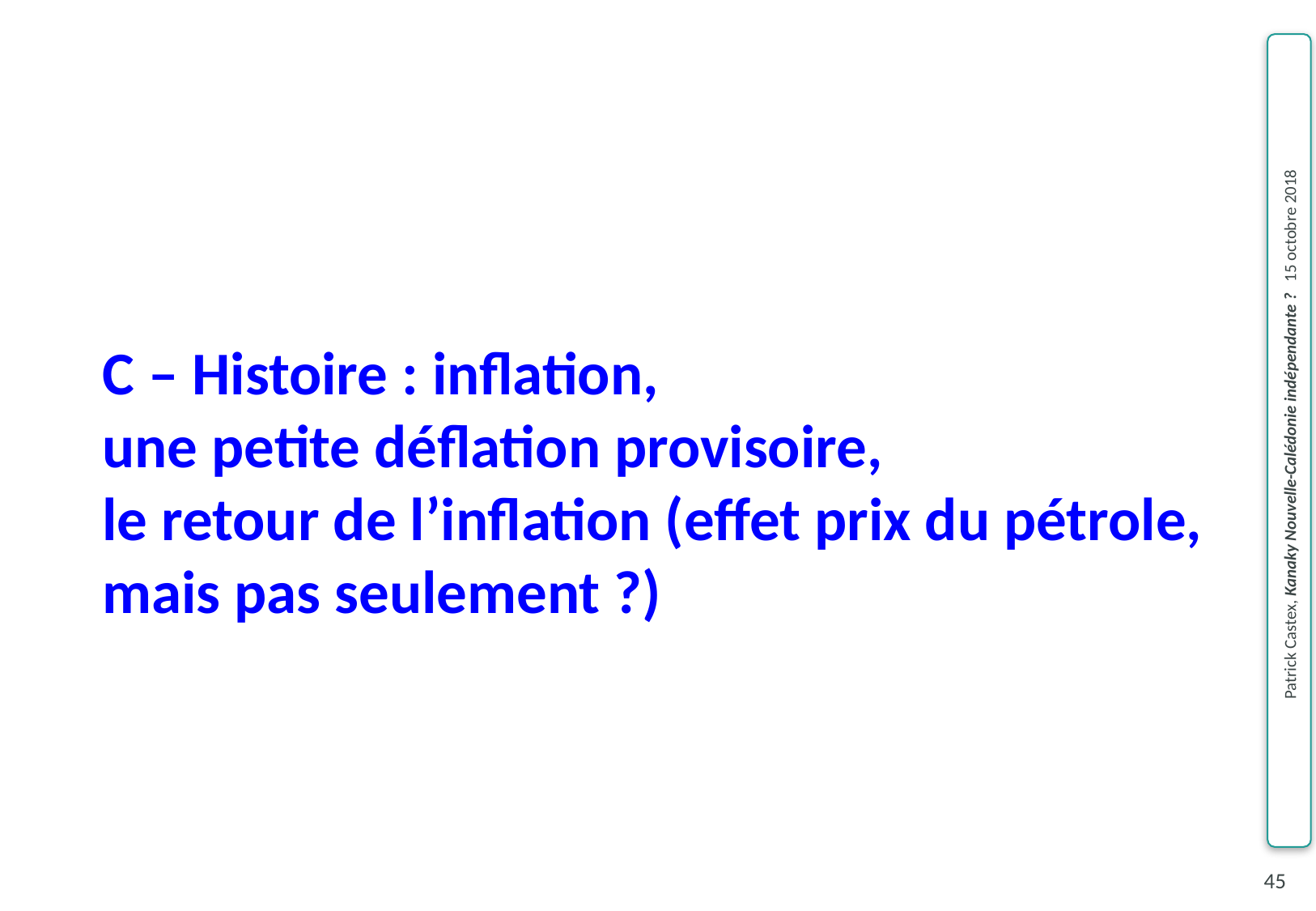

C – Histoire : inflation,
une petite déflation provisoire,
le retour de l’inflation (effet prix du pétrole, mais pas seulement ?)